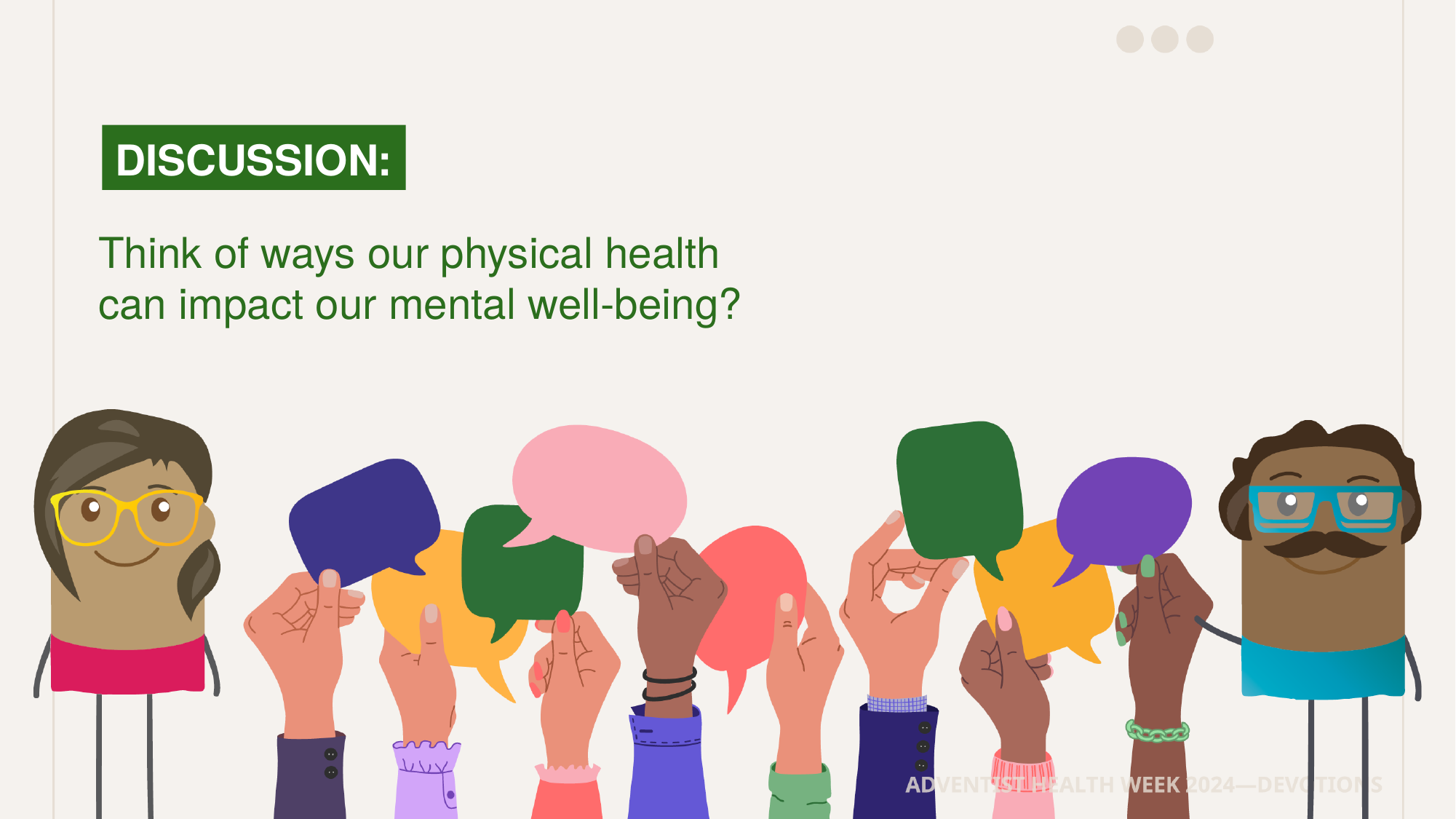

DISCUSSION:
Think of ways our physical health can impact our mental well-being?